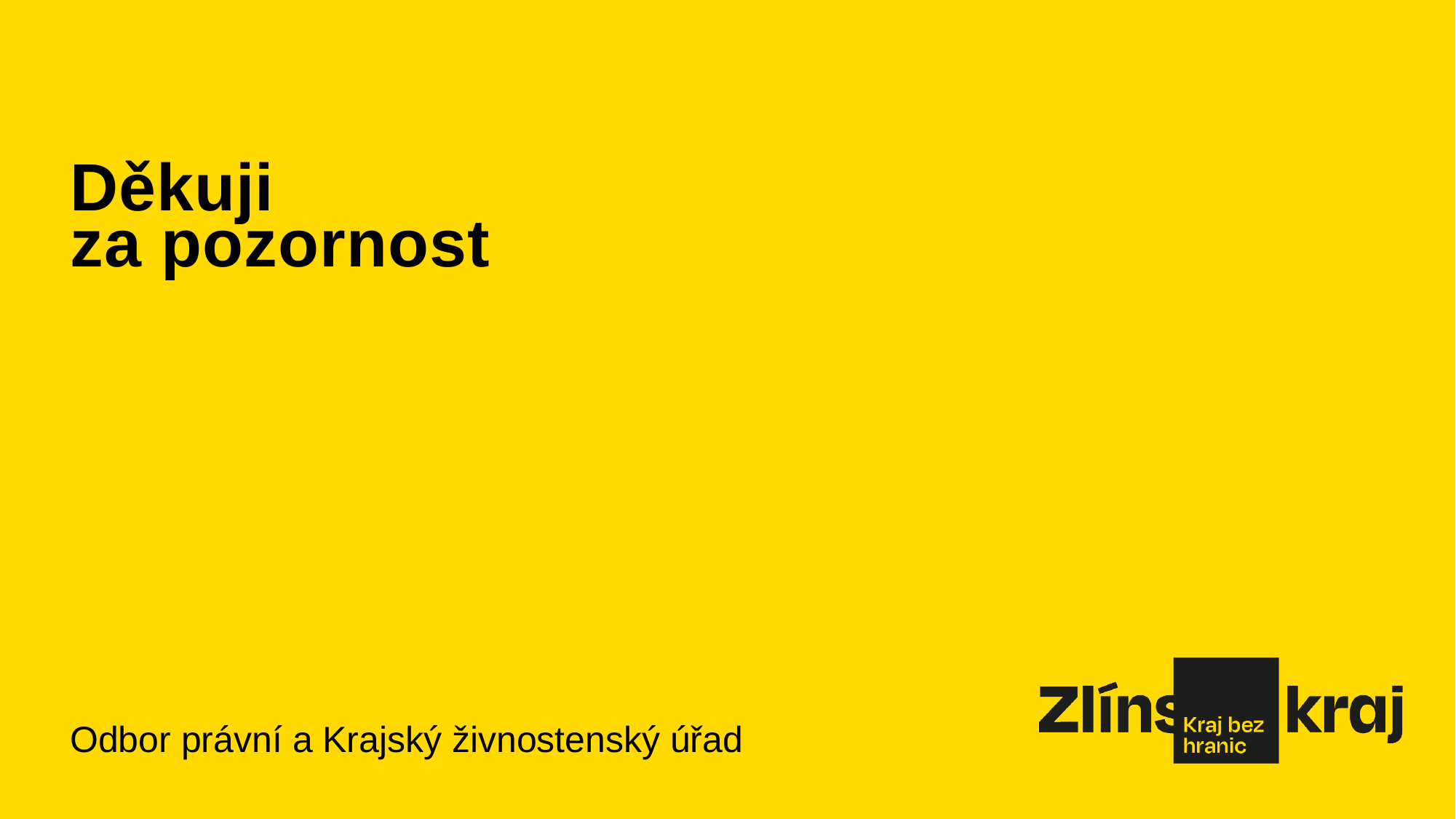

# Děkuji za pozornost

Odbor právní a Krajský živnostenský úřad